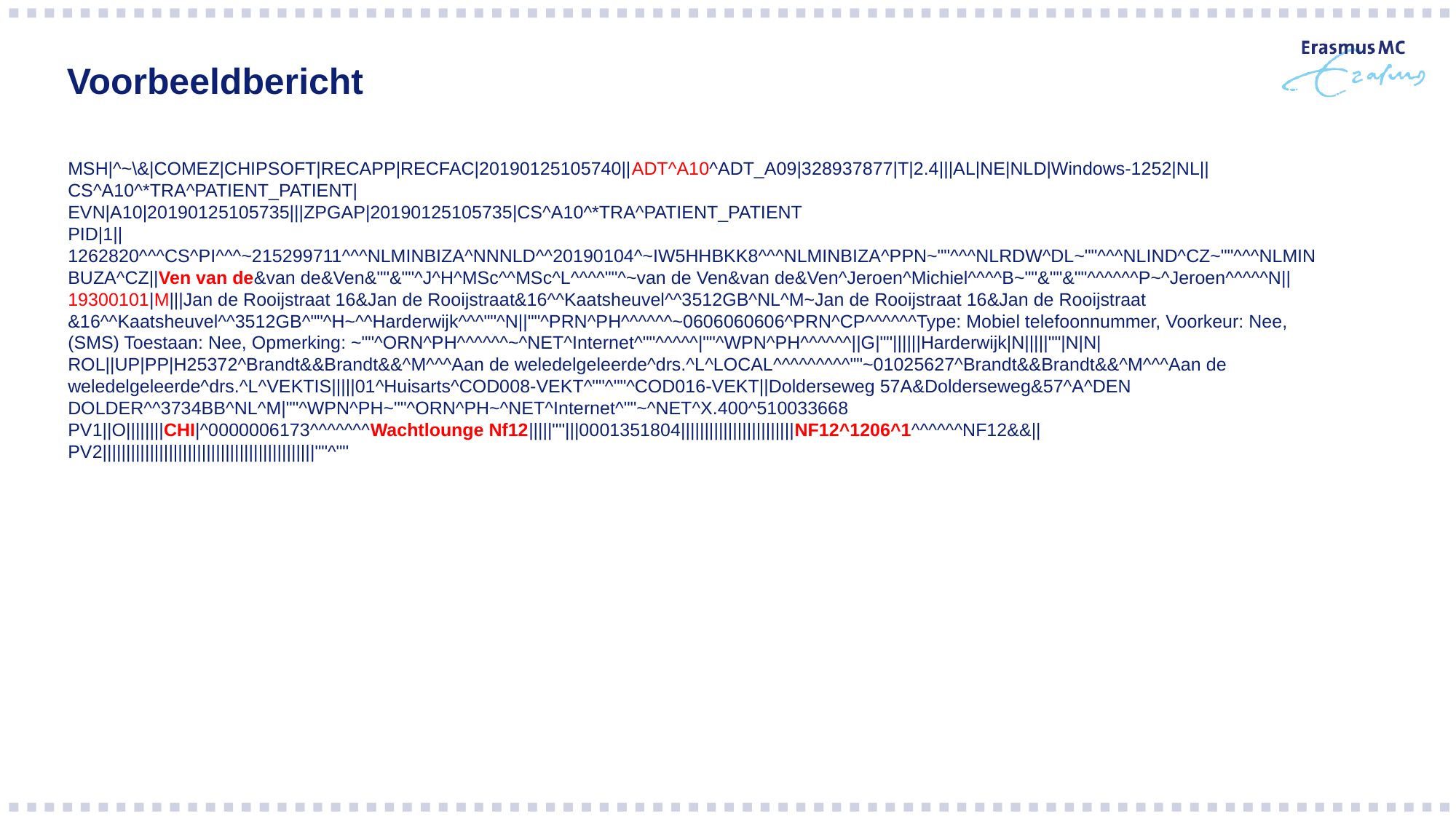

# Voorbeeldbericht
MSH|^~\&|COMEZ|CHIPSOFT|RECAPP|RECFAC|20190125105740||ADT^A10^ADT_A09|328937877|T|2.4|||AL|NE|NLD|Windows-1252|NL||CS^A10^*TRA^PATIENT_PATIENT|
EVN|A10|20190125105735|||ZPGAP|20190125105735|CS^A10^*TRA^PATIENT_PATIENT
PID|1||1262820^^^CS^PI^^^~215299711^^^NLMINBIZA^NNNLD^^20190104^~IW5HHBKK8^^^NLMINBIZA^PPN~""^^^NLRDW^DL~""^^^NLIND^CZ~""^^^NLMINBUZA^CZ||Ven van de&van de&Ven&""&""^J^H^MSc^^MSc^L^^^^""^~van de Ven&van de&Ven^Jeroen^Michiel^^^^B~""&""&""^^^^^^P~^Jeroen^^^^^N||19300101|M|||Jan de Rooijstraat 16&Jan de Rooijstraat&16^^Kaatsheuvel^^3512GB^NL^M~Jan de Rooijstraat 16&Jan de Rooijstraat &16^^Kaatsheuvel^^3512GB^""^H~^^Harderwijk^^^""^N||""^PRN^PH^^^^^^~0606060606^PRN^CP^^^^^^Type: Mobiel telefoonnummer, Voorkeur: Nee, (SMS) Toestaan: Nee, Opmerking: ~""^ORN^PH^^^^^^~^NET^Internet^""^^^^^|""^WPN^PH^^^^^^||G|""||||||Harderwijk|N|||||""|N|N|
ROL||UP|PP|H25372^Brandt&&Brandt&&^M^^^Aan de weledelgeleerde^drs.^L^LOCAL^^^^^^^^^""~01025627^Brandt&&Brandt&&^M^^^Aan de weledelgeleerde^drs.^L^VEKTIS|||||01^Huisarts^COD008-VEKT^""^""^COD016-VEKT||Dolderseweg 57A&Dolderseweg&57^A^DEN DOLDER^^3734BB^NL^M|""^WPN^PH~""^ORN^PH~^NET^Internet^""~^NET^X.400^510033668
PV1||O||||||||CHI|^0000006173^^^^^^^Wachtlounge Nf12|||||""|||0001351804||||||||||||||||||||||||NF12^1206^1^^^^^^NF12&&||
PV2|||||||||||||||||||||||||||||||||||||||||||||""^""